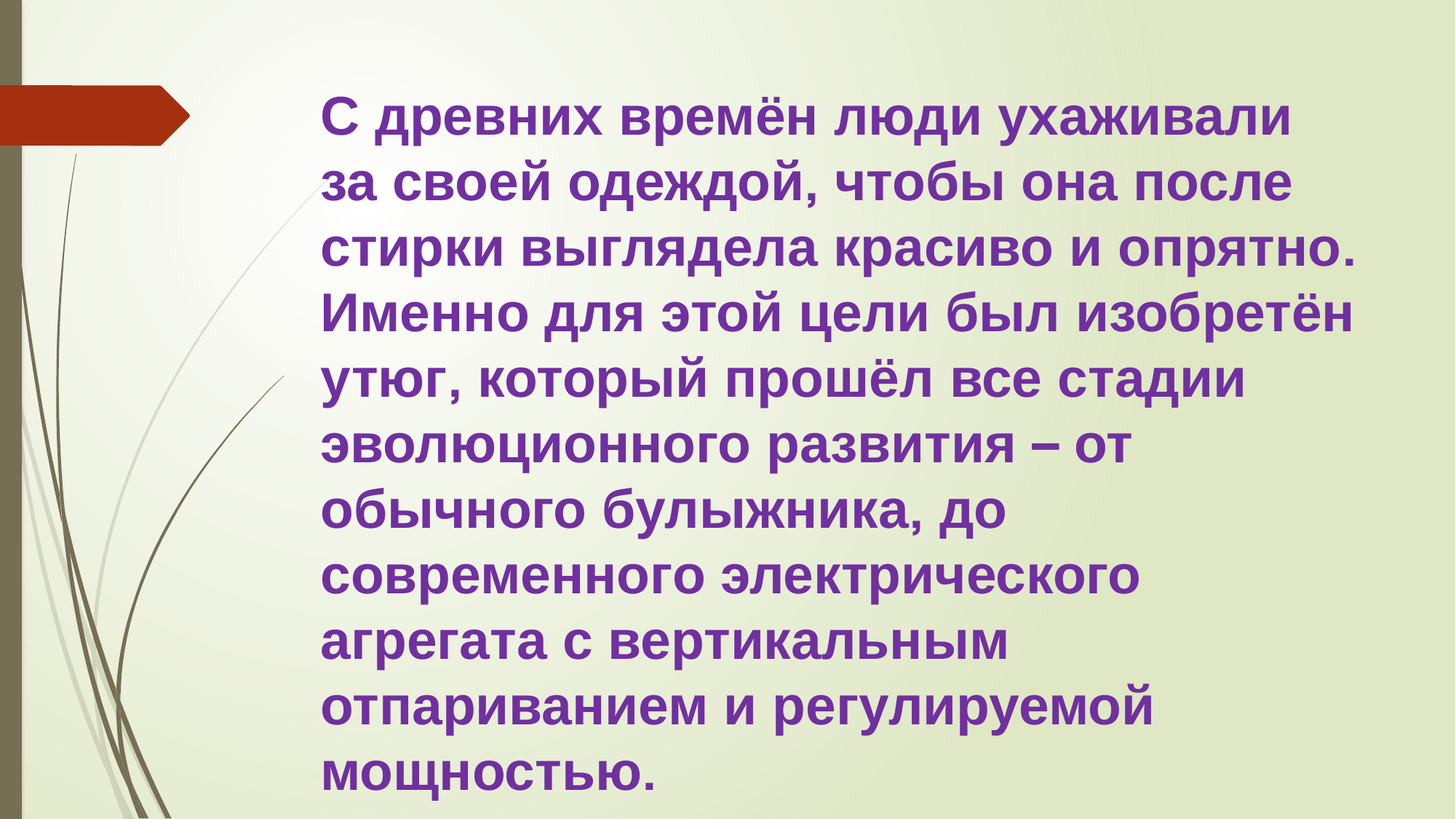

# С древних времён люди ухаживали за своей одеждой, чтобы она после стирки выглядела красиво и опрятно. Именно для этой цели был изобретён утюг, который прошёл все стадии эволюционного развития – от обычного булыжника, до современного электрического агрегата с вертикальным отпариванием и регулируемой мощностью.